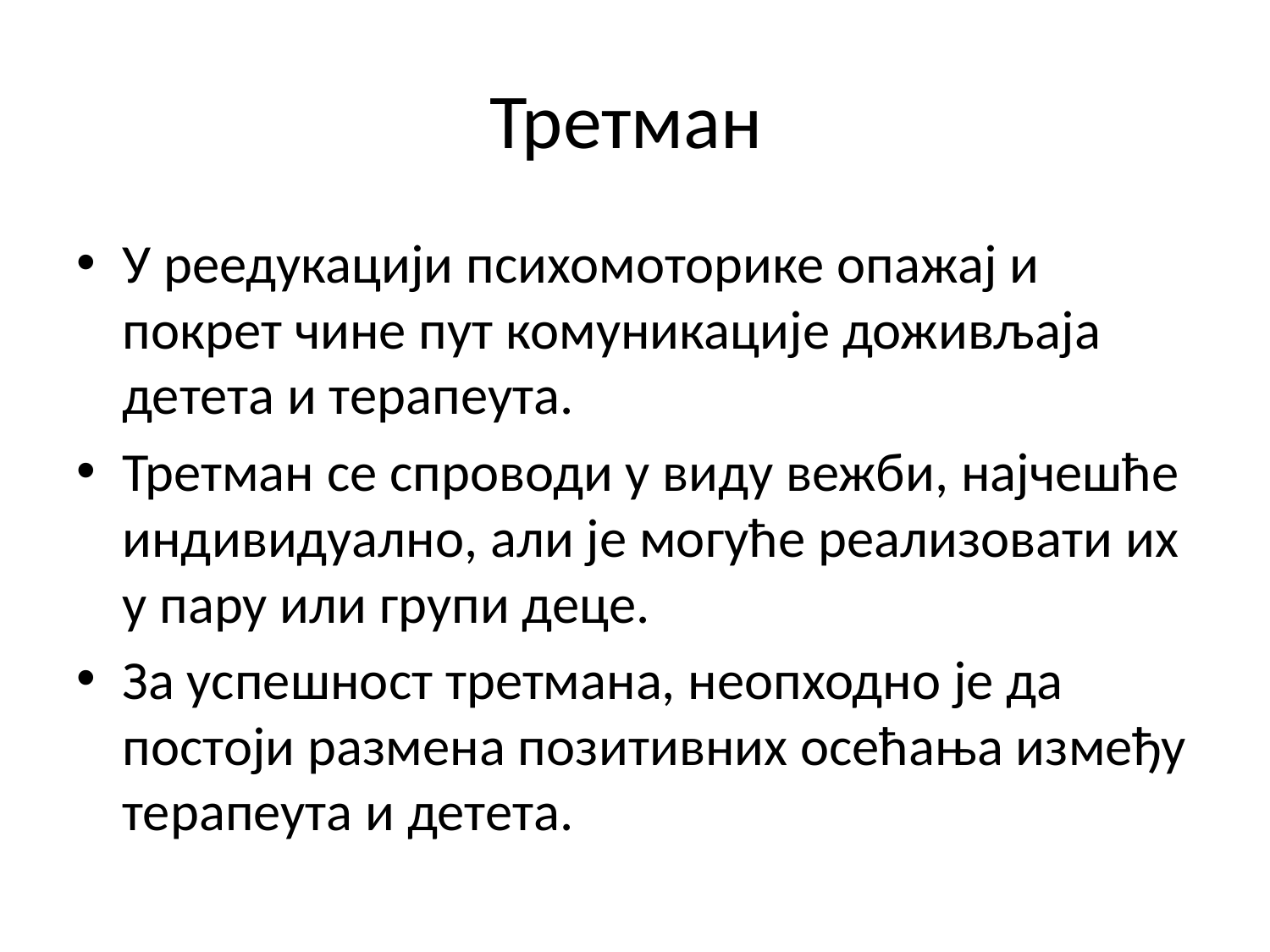

# Третман
У реедукацији психомоторике опажај и покрет чине пут комуникације доживљаја детета и терапеута.
Третман се спроводи у виду вежби, најчешће индивидуално, али је могуће реализовати их у пару или групи деце.
За успешност третмана, неопходно је да постоји размена позитивних осећања између терапеута и детета.